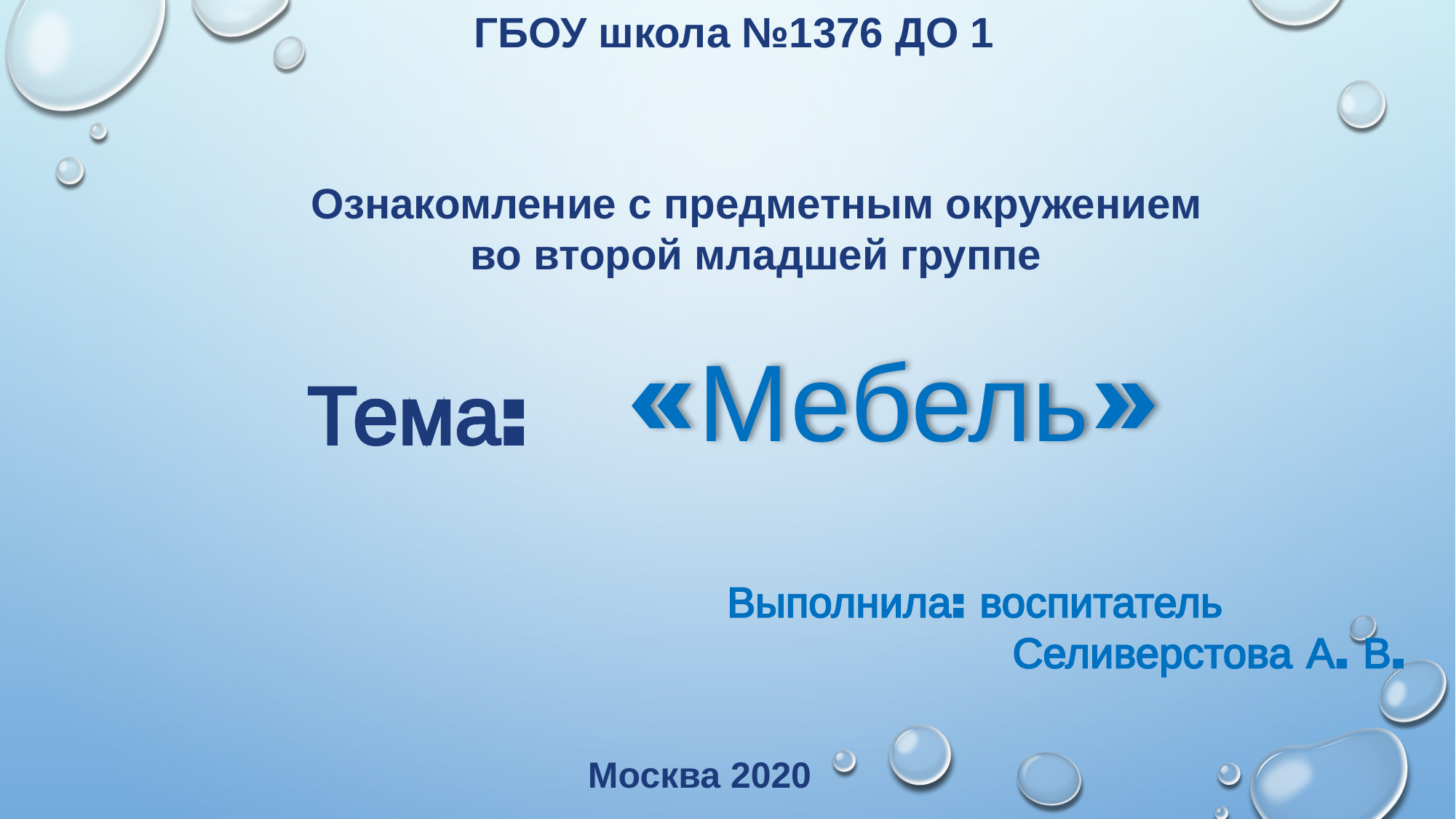

ГБОУ школа №1376 ДО 1
Ознакомление с предметным окружением
во второй младшей группе

«Мебель»
Тема:
Выполнила: воспитатель
                                Селиверстова А. В.
Москва 2020